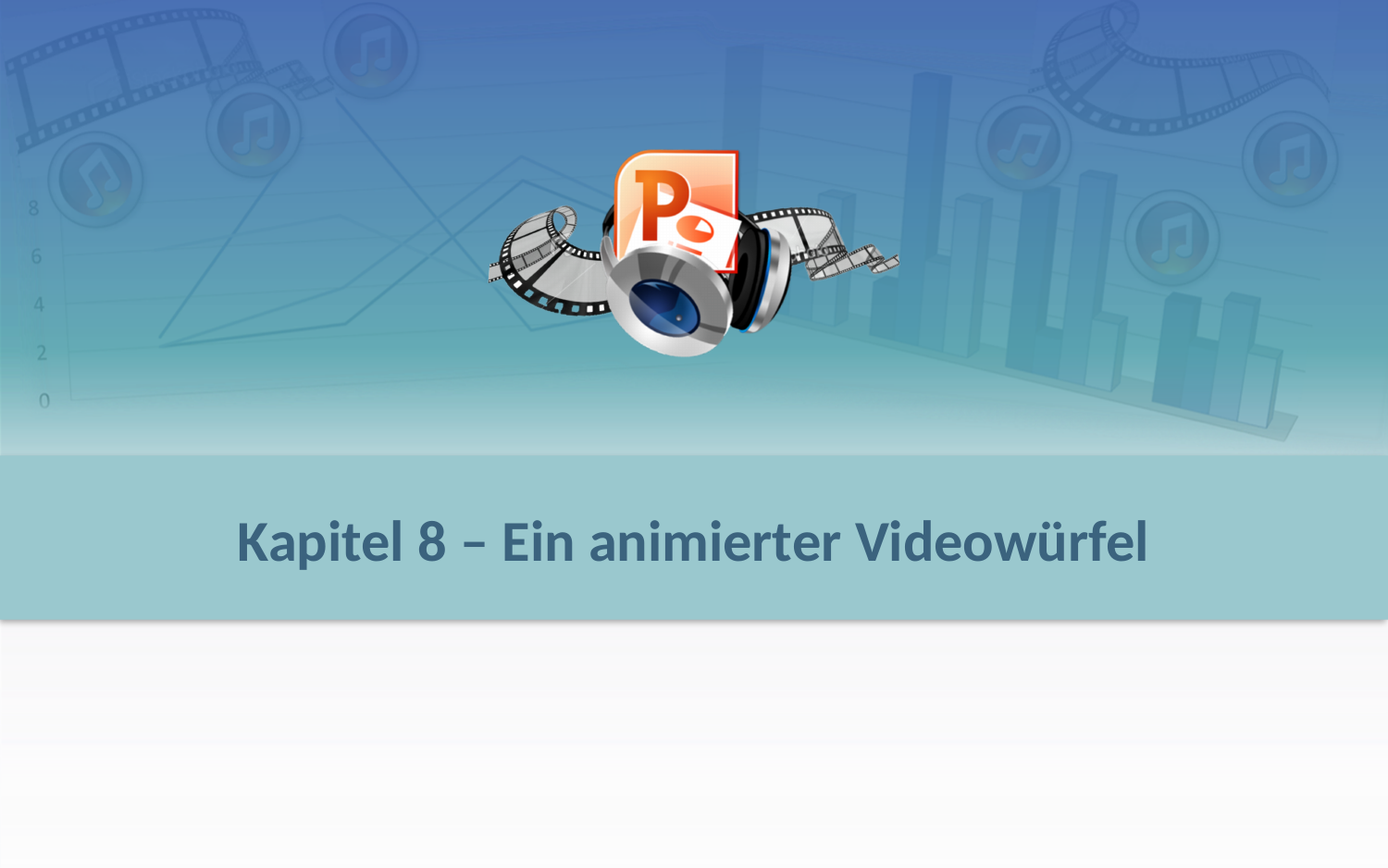

# Kapitel 8 – Ein animierter Videowürfel